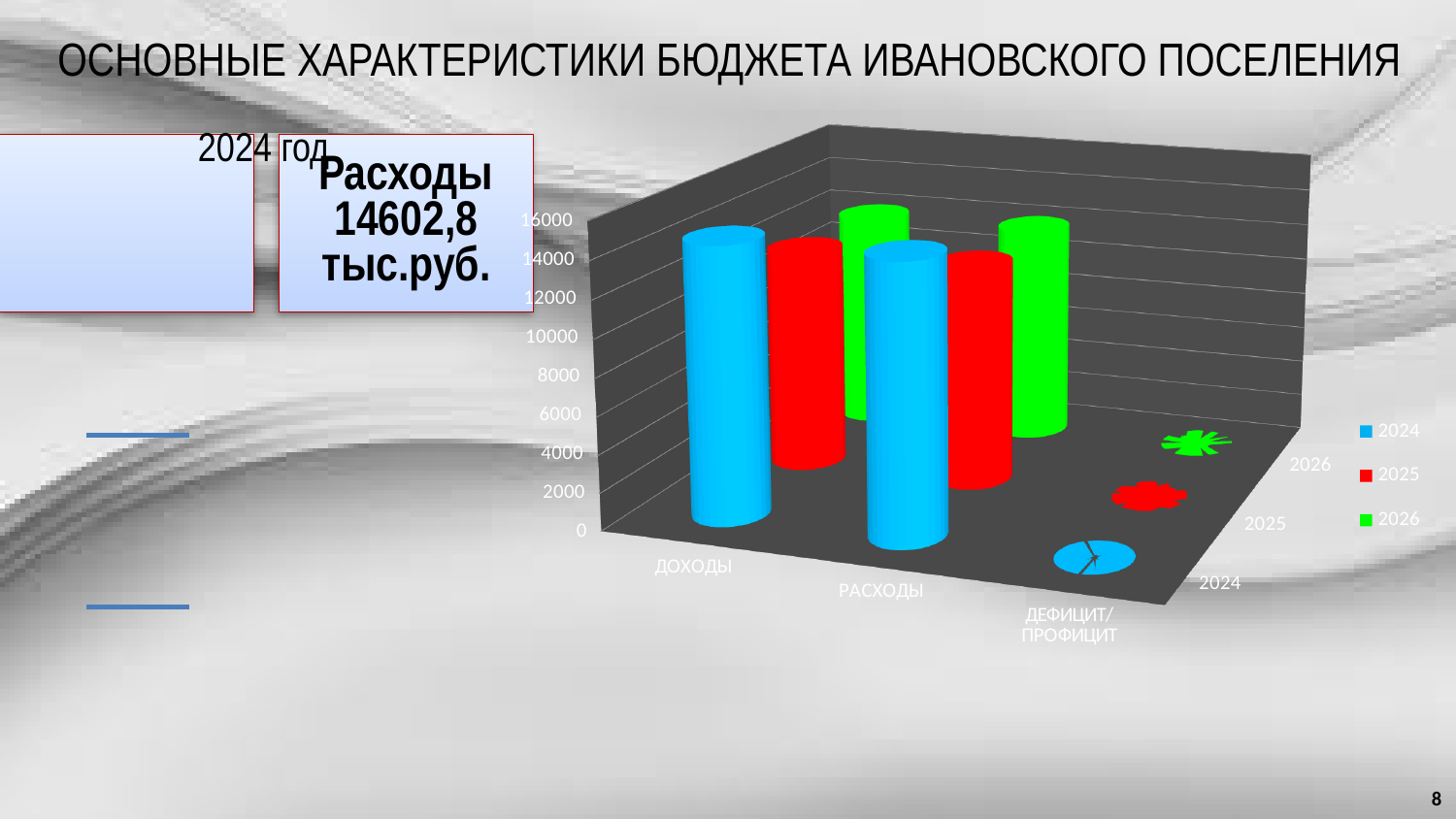

ОСНОВНЫЕ ХАРАКТЕРИСТИКИ БЮДЖЕТА ИВАНОВСКОГО ПОСЕЛЕНИЯ

[unsupported chart]

2024 год
Расходы
Доходы
8